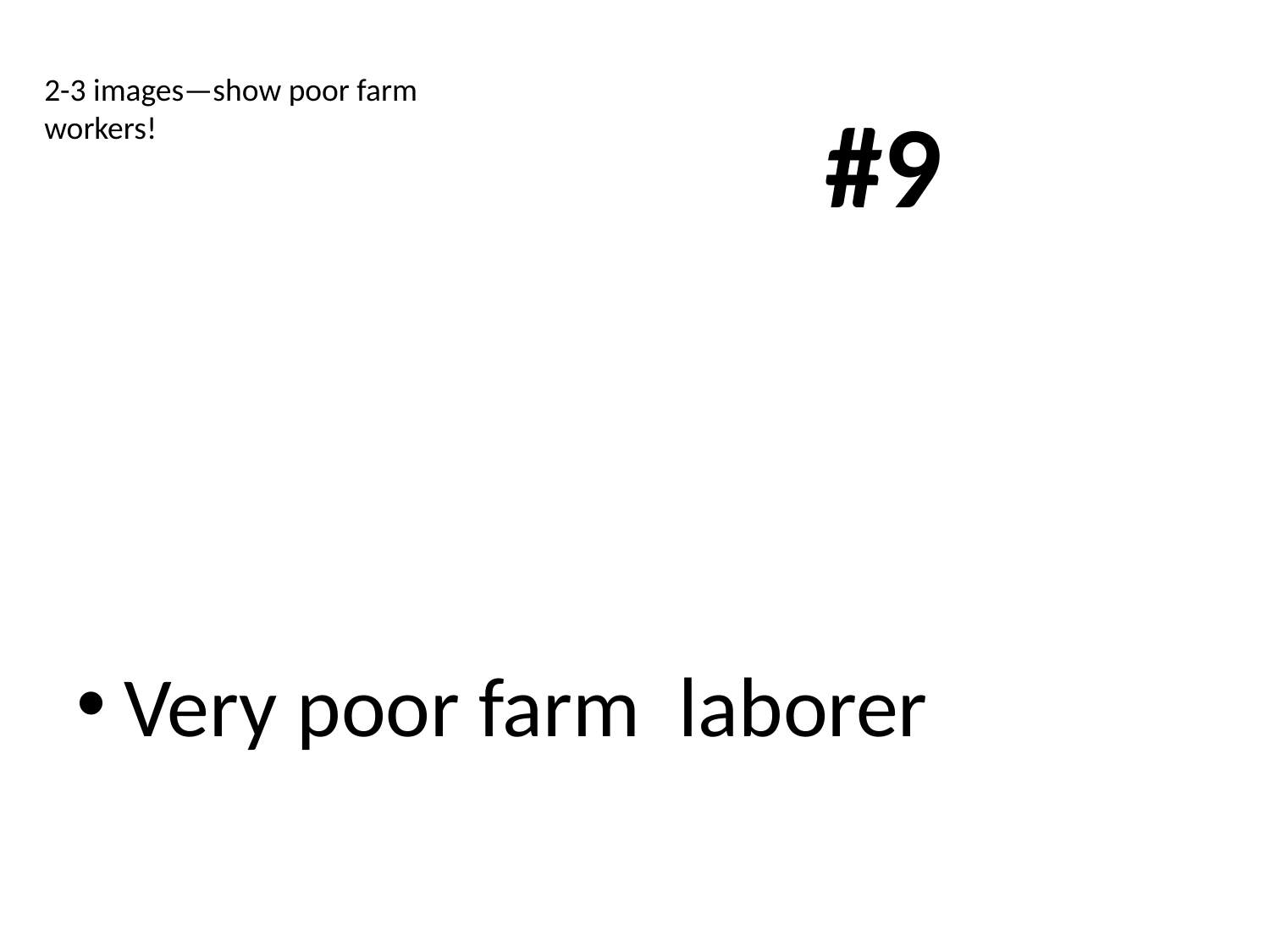

2-3 images—show poor farm workers!
# #9
Very poor farm  laborer